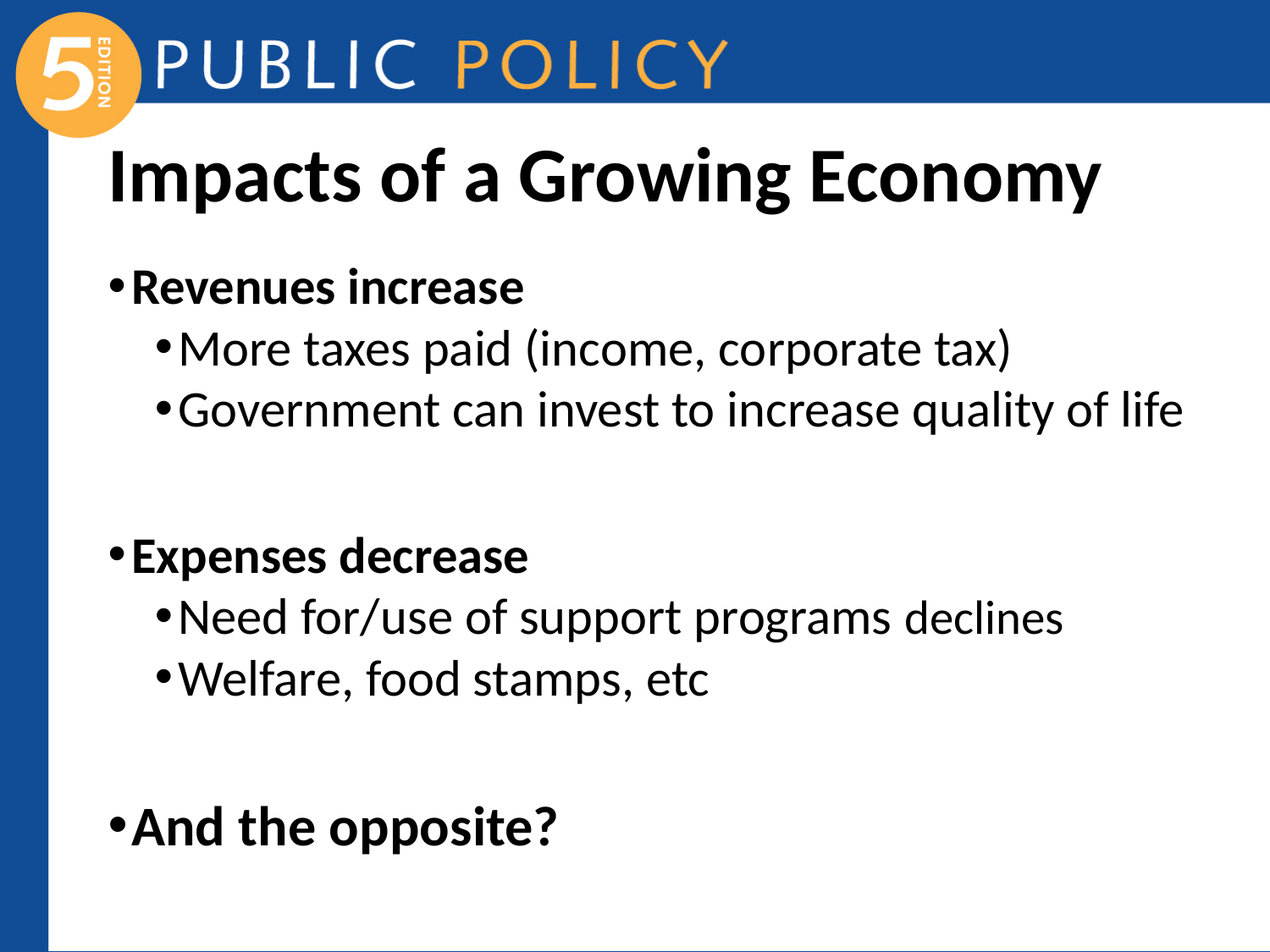

# Impacts of a Growing Economy
Revenues increase
More taxes paid (income, corporate tax)
Government can invest to increase quality of life

Expenses decrease
Need for/use of support programs declines
Welfare, food stamps, etc

And the opposite?